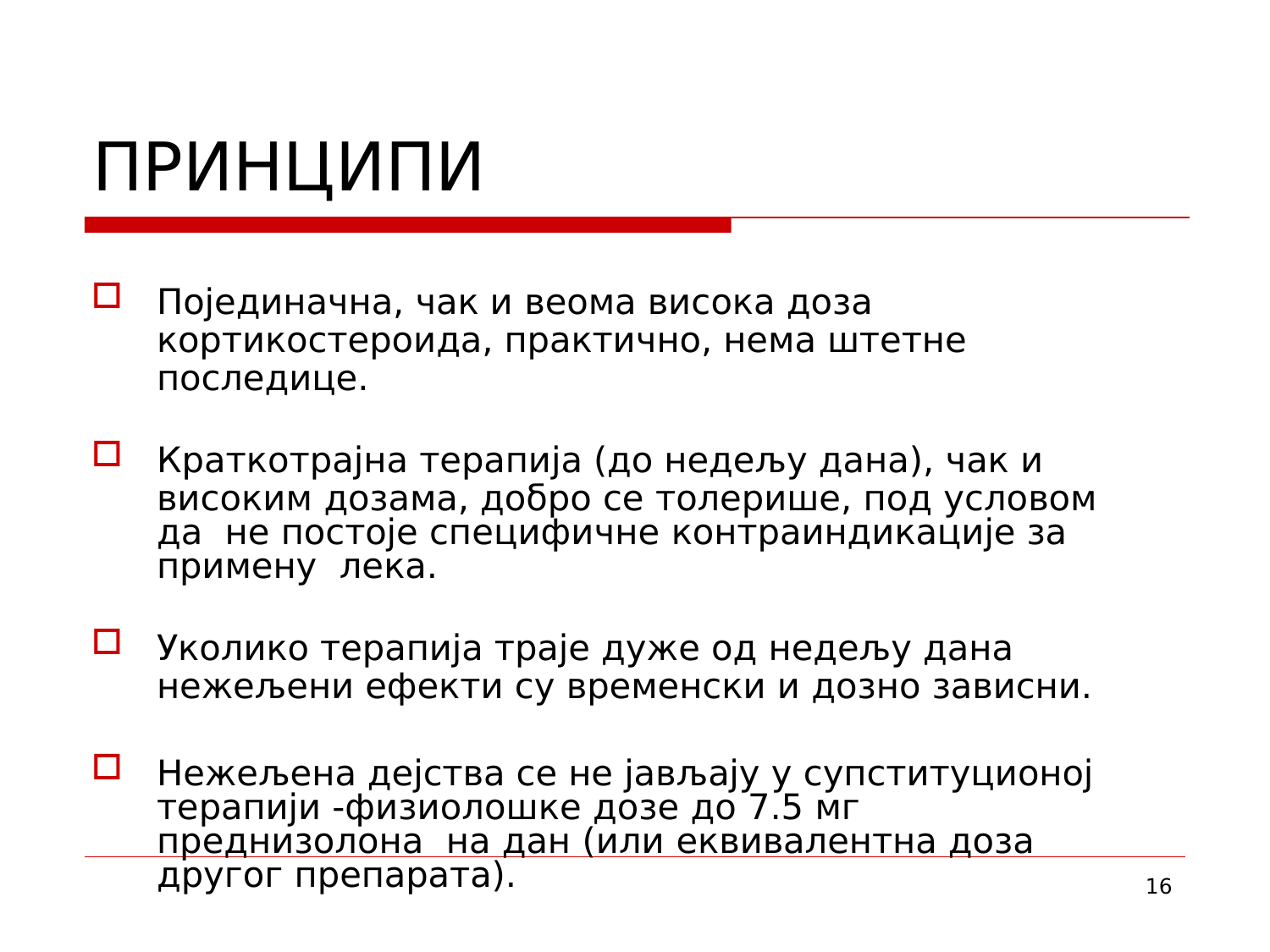

# ПРИНЦИПИ
Појединачна, чак и веома висока доза
кортикостероида, практично, нема штетне последице.

Краткотрајна терапија (до недељу дана), чак и
високим дозама, добро се толерише, под условом да  не постоје специфичне контраиндикације за примену  лека.

Уколико терапија траје дуже од недељу дана
нежељени ефекти су временски и дозно зависни.

Нежељена дејства се не јављају у супституционој  терапији -физиолошке дозе до 7.5 мг преднизолона  на дан (или еквивалентна доза другог препарата).

16